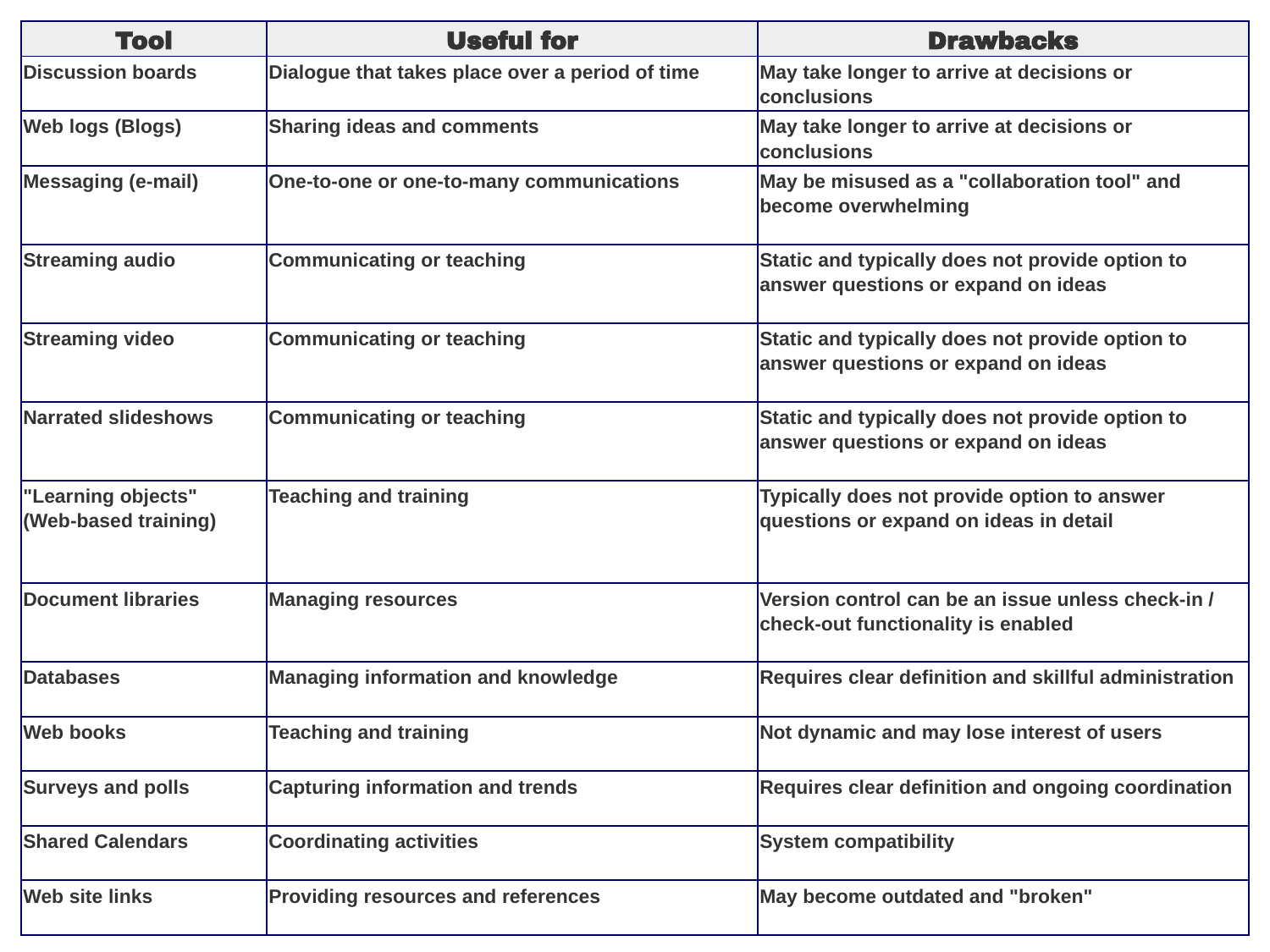

| Tool | Useful for | Drawbacks |
| --- | --- | --- |
| Discussion boards | Dialogue that takes place over a period of time | May take longer to arrive at decisions or conclusions |
| Web logs (Blogs) | Sharing ideas and comments | May take longer to arrive at decisions or conclusions |
| Messaging (e-mail) | One-to-one or one-to-many communications | May be misused as a "collaboration tool" and become overwhelming |
| Streaming audio | Communicating or teaching | Static and typically does not provide option to answer questions or expand on ideas |
| Streaming video | Communicating or teaching | Static and typically does not provide option to answer questions or expand on ideas |
| Narrated slideshows | Communicating or teaching | Static and typically does not provide option to answer questions or expand on ideas |
| "Learning objects" (Web-based training) | Teaching and training | Typically does not provide option to answer questions or expand on ideas in detail |
| Document libraries | Managing resources | Version control can be an issue unless check-in / check-out functionality is enabled |
| Databases | Managing information and knowledge | Requires clear definition and skillful administration |
| Web books | Teaching and training | Not dynamic and may lose interest of users |
| Surveys and polls | Capturing information and trends | Requires clear definition and ongoing coordination |
| Shared Calendars | Coordinating activities | System compatibility |
| Web site links | Providing resources and references | May become outdated and "broken" |